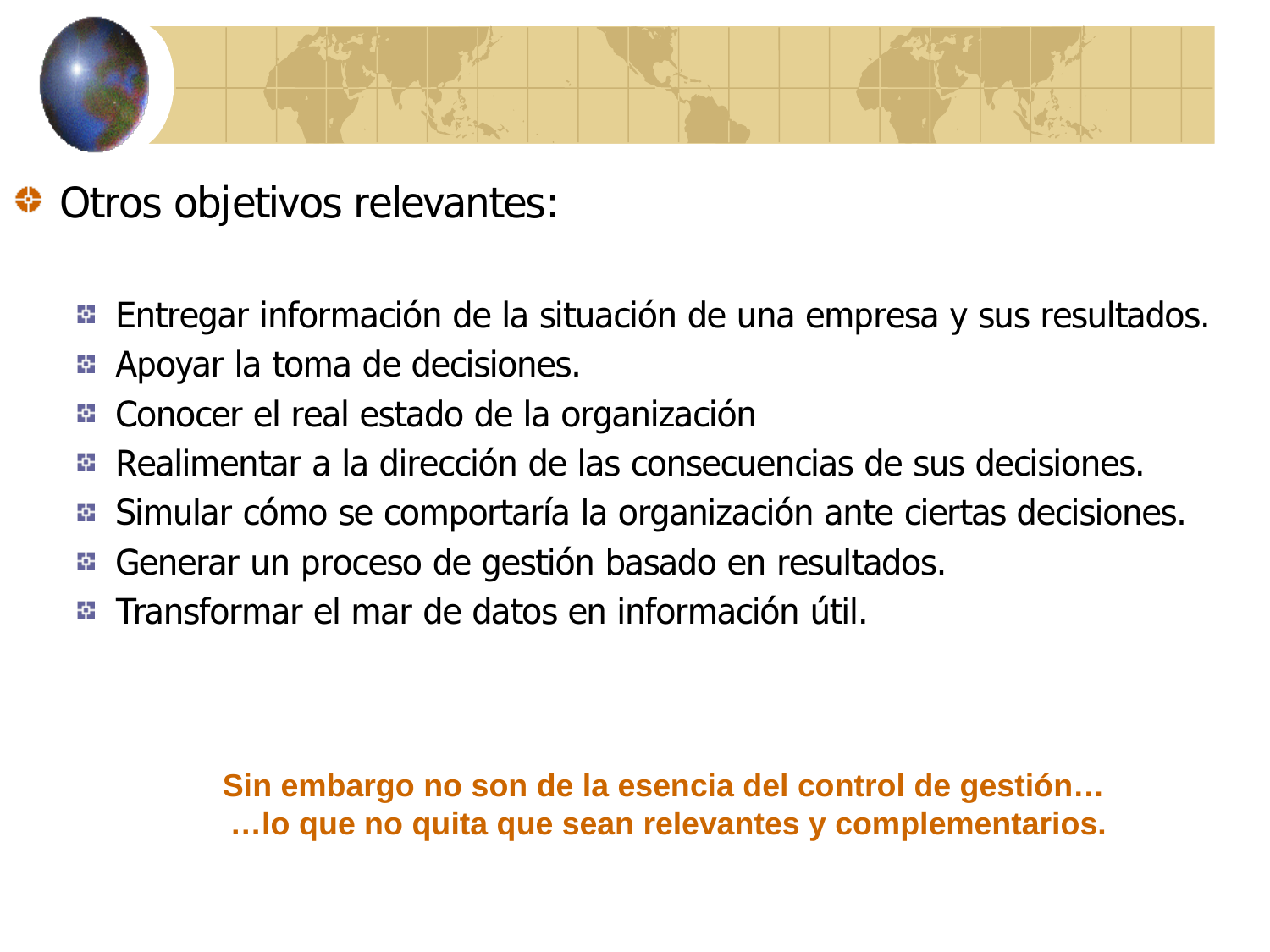

#
Otros objetivos relevantes:

Entregar información de la situación de una empresa y sus resultados.
Apoyar la toma de decisiones.
Conocer el real estado de la organización
Realimentar a la dirección de las consecuencias de sus decisiones.
Simular cómo se comportaría la organización ante ciertas decisiones.
Generar un proceso de gestión basado en resultados.
Transformar el mar de datos en información útil.

Sin embargo no son de la esencia del control de gestión…
…lo que no quita que sean relevantes y complementarios.